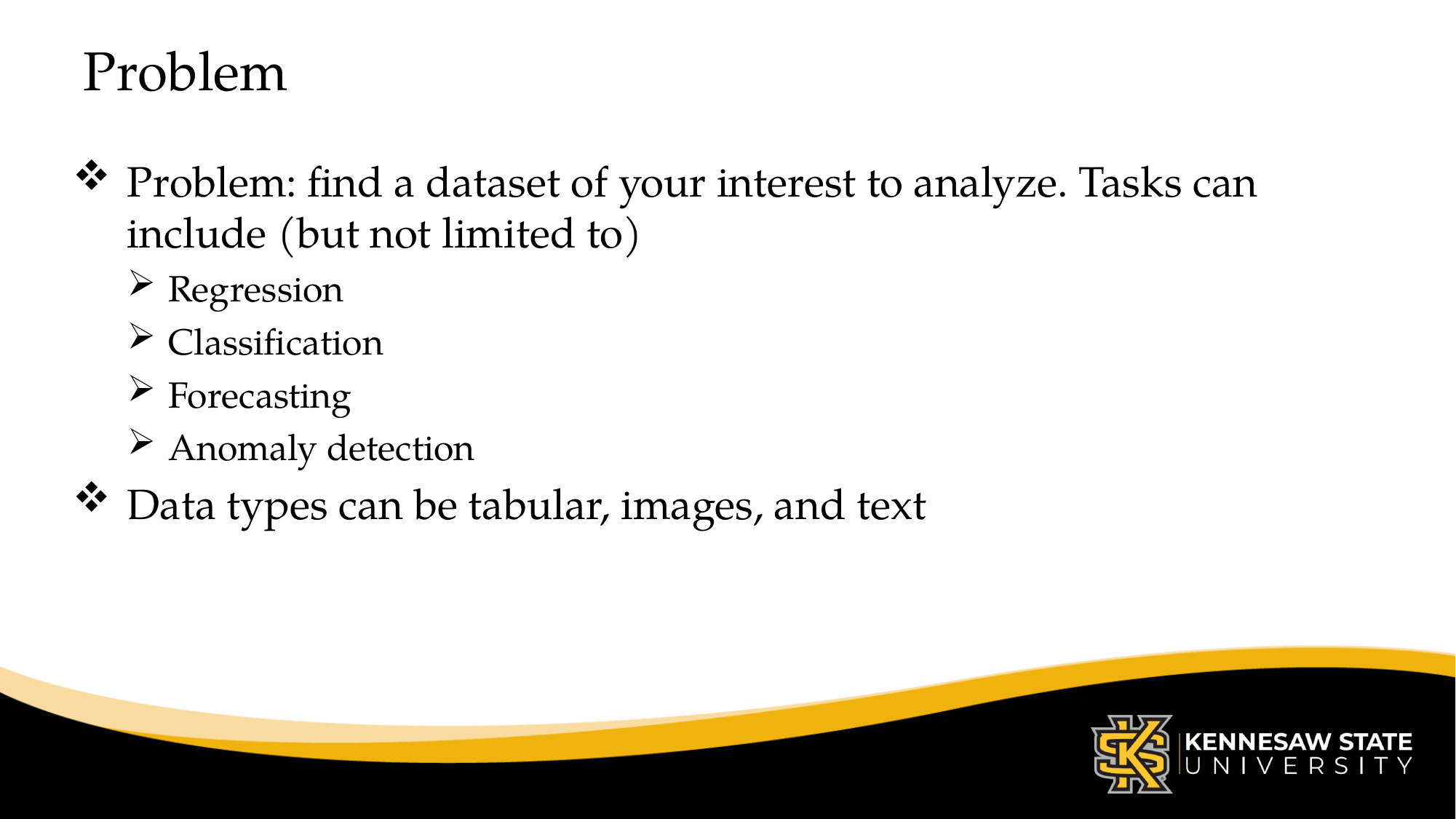

# Problem
Problem: find a dataset of your interest to analyze. Tasks can include (but not limited to)
Regression
Classification
Forecasting
Anomaly detection
Data types can be tabular, images, and text